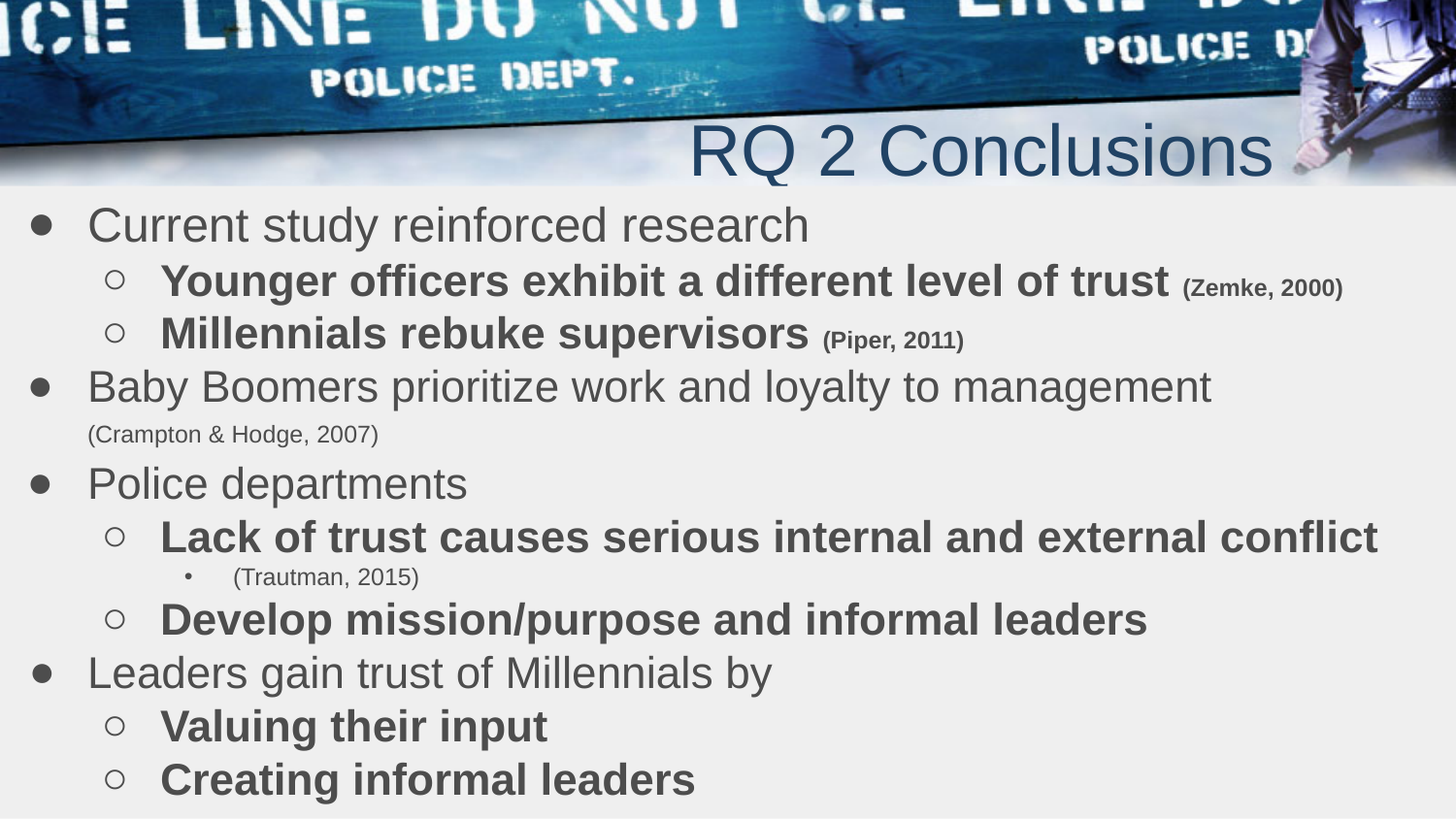

# RQ 2 Conclusions
Current study reinforced research
Younger officers exhibit a different level of trust (Zemke, 2000)
Millennials rebuke supervisors (Piper, 2011)
Baby Boomers prioritize work and loyalty to management
(Crampton & Hodge, 2007)
Police departments
Lack of trust causes serious internal and external conflict
(Trautman, 2015)
Develop mission/purpose and informal leaders
Leaders gain trust of Millennials by
Valuing their input
Creating informal leaders